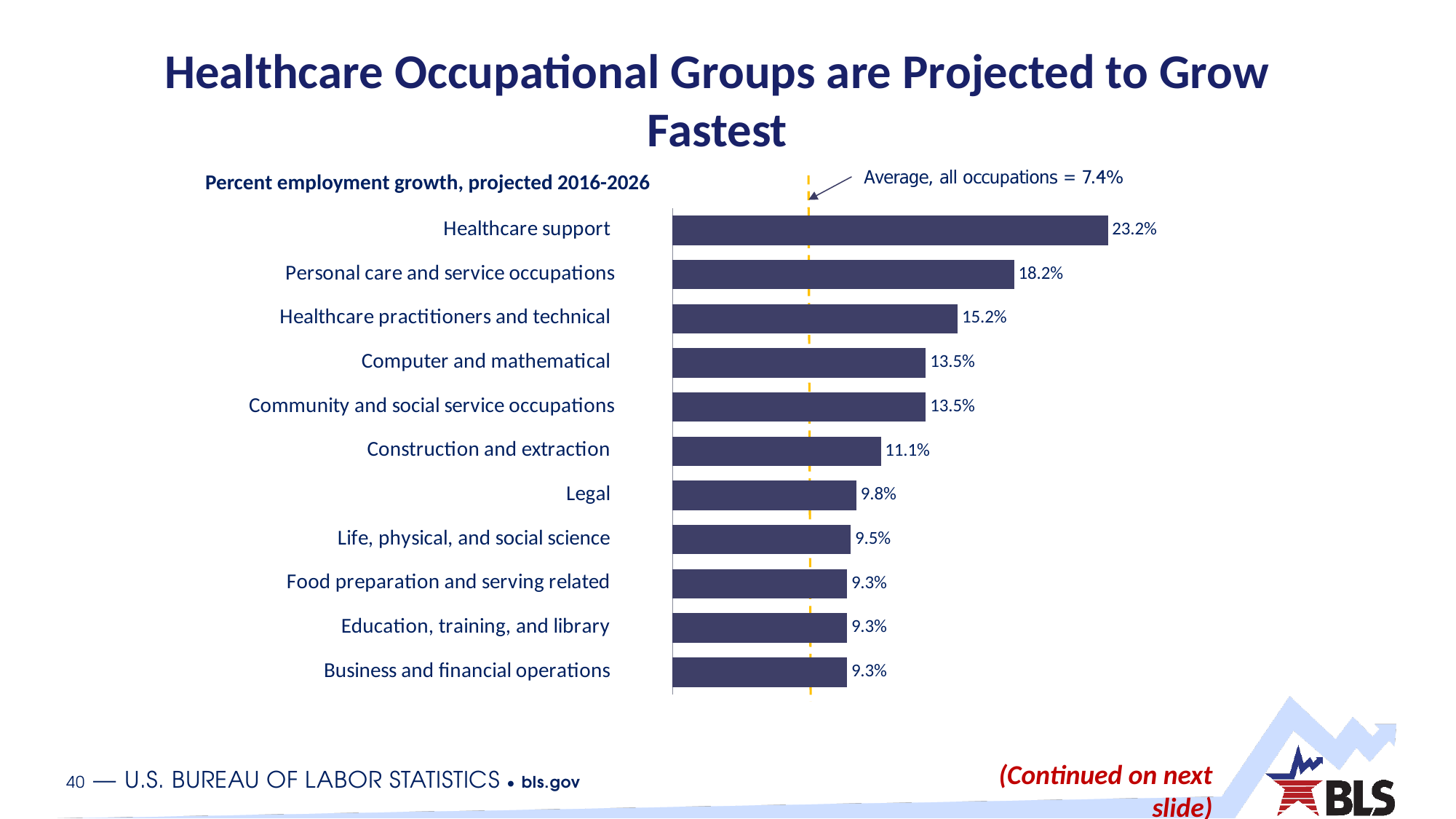

# Healthcare Occupational Groups are Projected to Grow Fastest
Average, all occupations = 7.4%
Percent employment growth, projected 2016-2026

### Chart

| Category |  |
|---|---|
| Healthcare support  | 0.232 |
| Personal care and service occupations | 0.182 |
| Healthcare practitioners and technical  | 0.152 |
| Computer and mathematical  | 0.135 |
| Community and social service occupations | 0.135 |
| Construction and extraction  | 0.111 |
| Legal  | 0.098 |
| Life, physical, and social science  | 0.095 |
| Food preparation and serving related  | 0.093 |
| Education, training, and library  | 0.093 |
| Business and financial operations  | 0.093 |
(Continued on next slide)